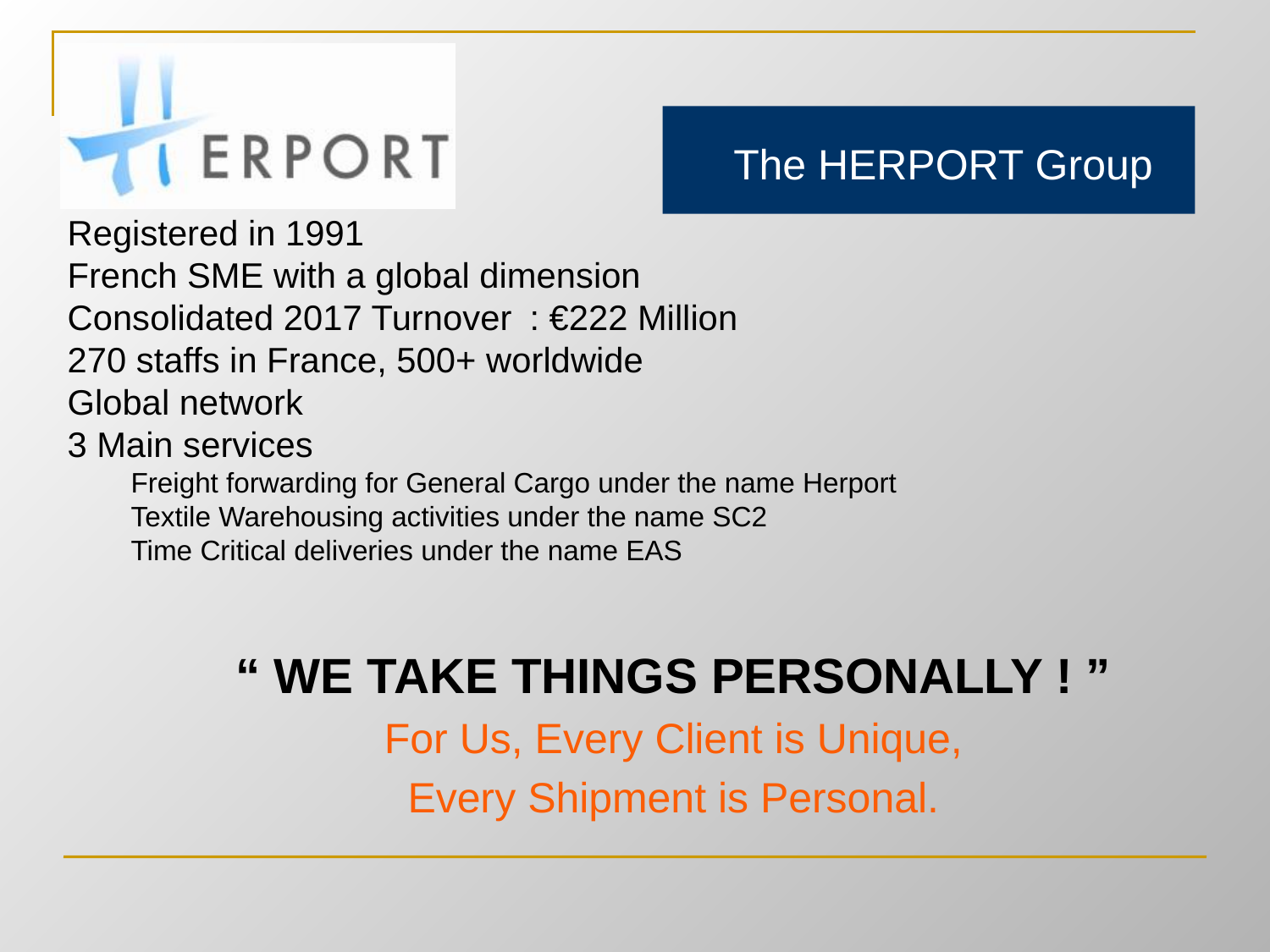

The HERPORT Group
Registered in 1991
French SME with a global dimension
Consolidated 2017 Turnover  : €222 Million
270 staffs in France, 500+ worldwide
Global network
3 Main services
Freight forwarding for General Cargo under the name Herport
Textile Warehousing activities under the name SC2
Time Critical deliveries under the name EAS

“ WE TAKE THINGS PERSONALLY ! ”
For Us, Every Client is Unique,
Every Shipment is Personal.